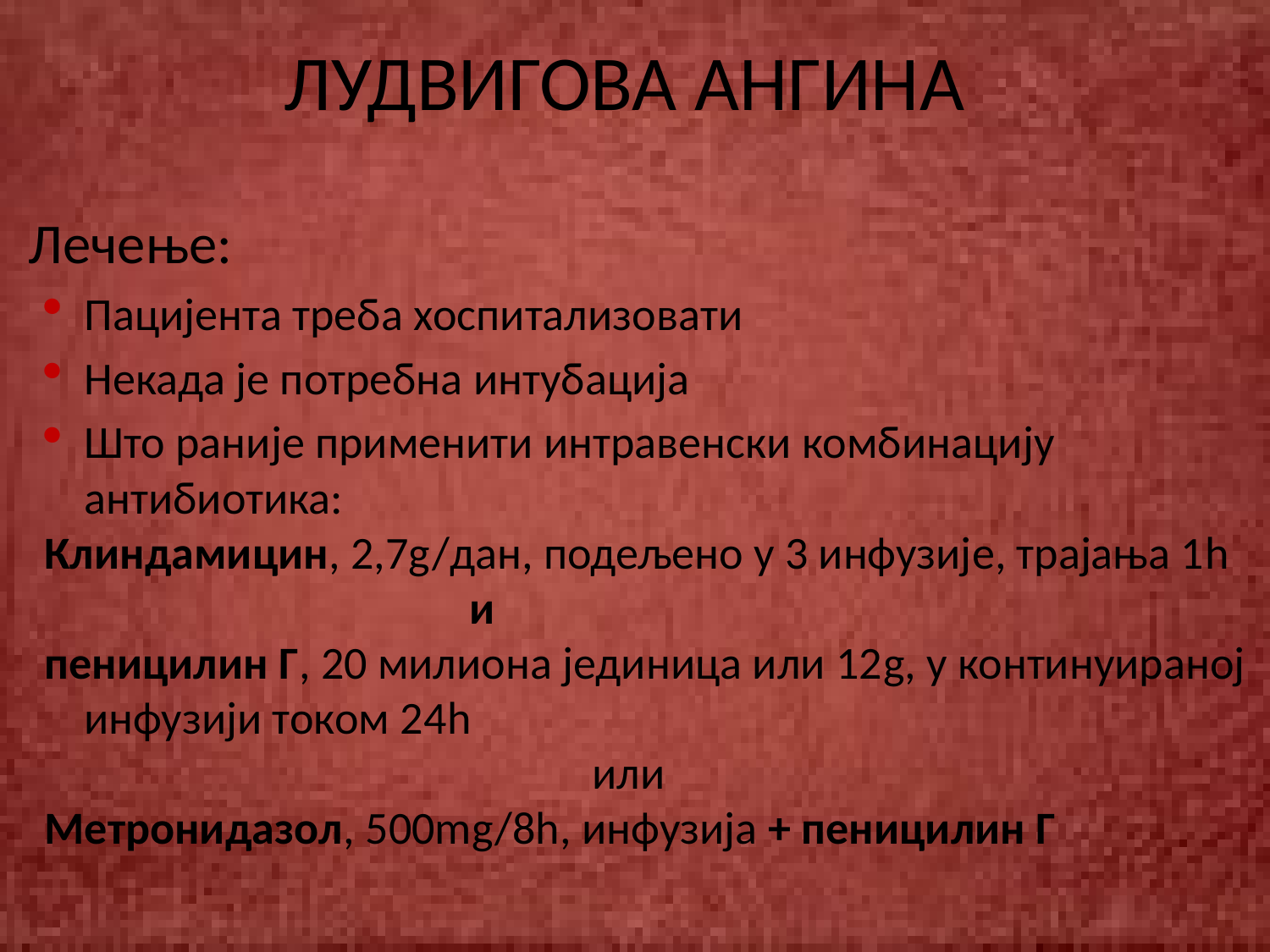

# ЛУДВИГОВА АНГИНА
	Лечење:
Пацијента треба хоспитализовати
Некада је потребна интубација
Што раније применити интравенски комбинацију антибиотика:
Клиндамицин, 2,7g/дан, подељено у 3 инфузије, трајања 1h
                                         и
пеницилин Г, 20 милиона јединица или 12g, у континуираној инфузији током 24h
					или
Метронидазол, 500mg/8h, инфузија + пеницилин Г